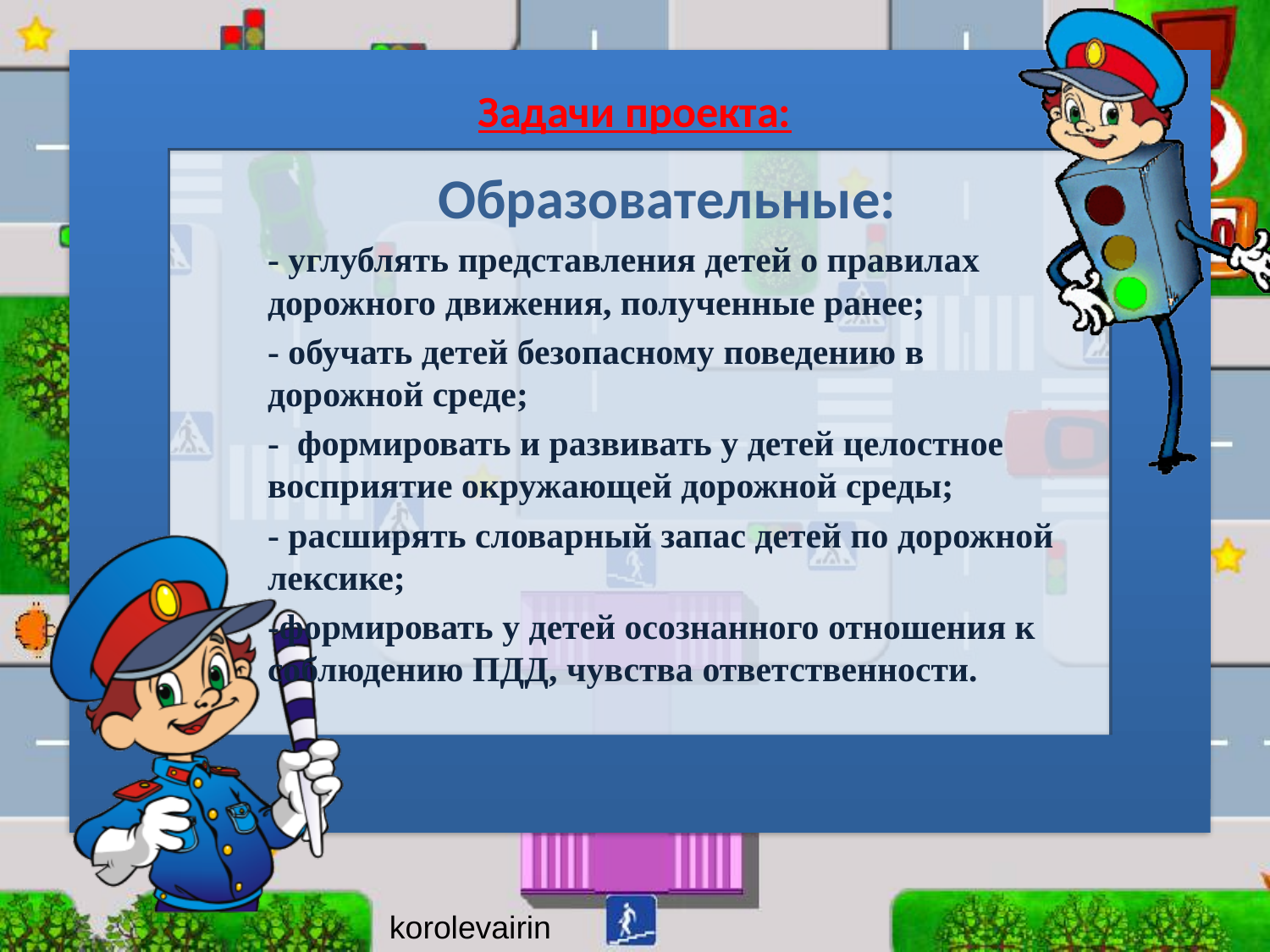

# Задачи проекта:
Образовательные:
- углублять представления детей о правилах дорожного движения, полученные ранее;
- обучать детей безопасному поведению в дорожной среде;
-  формировать и развивать у детей целостное восприятие окружающей дорожной среды;
- расширять словарный запас детей по дорожной лексике;
-формировать у детей осознанного отношения к соблюдению ПДД, чувства ответственности.